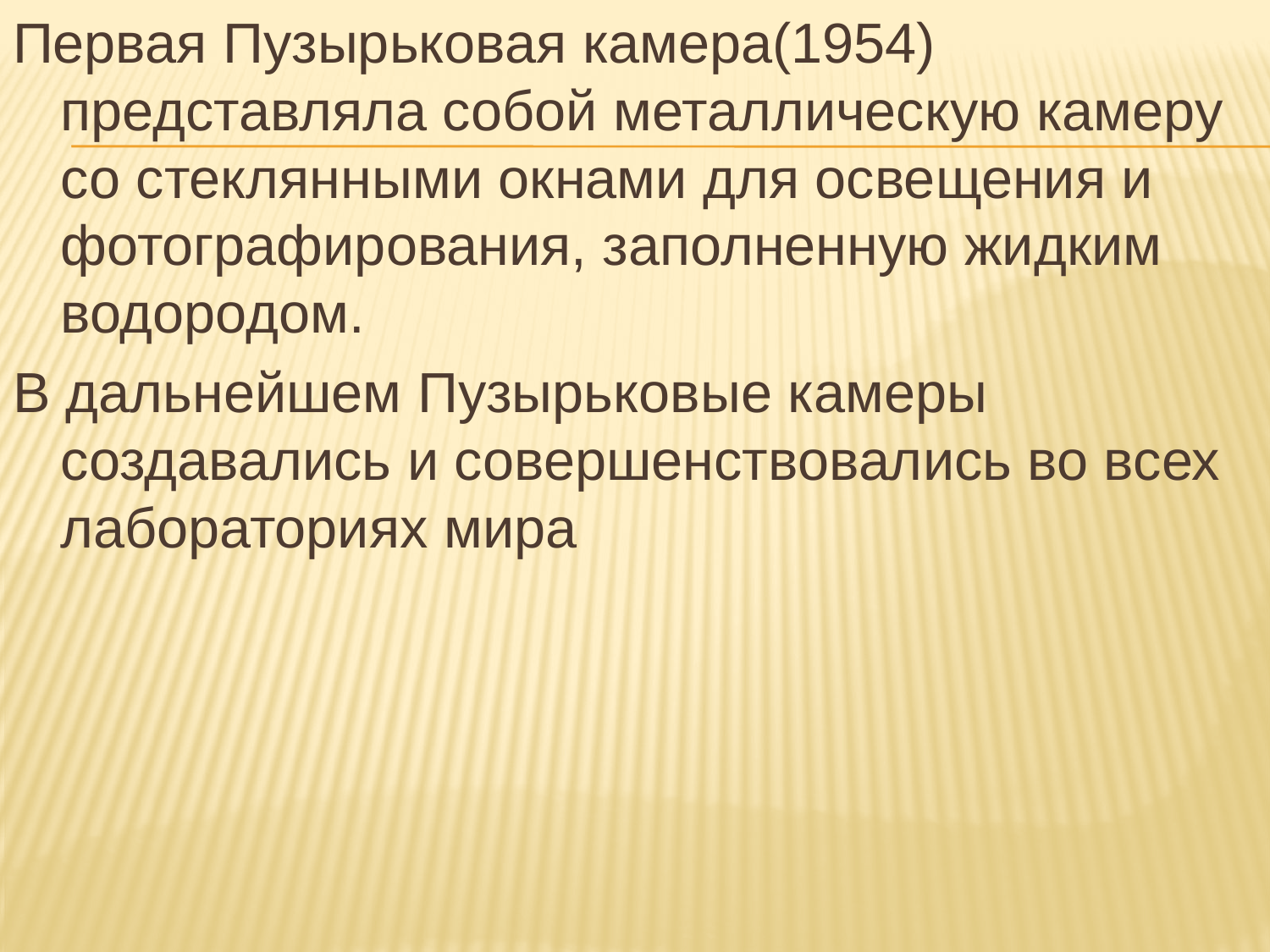

Первая Пузырьковая камера(1954) представляла собой металлическую камеру со стеклянными окнами для освещения и фотографирования, заполненную жидким водородом.
В дальнейшем Пузырьковые камеры создавались и совершенствовались во всех лабораториях мира